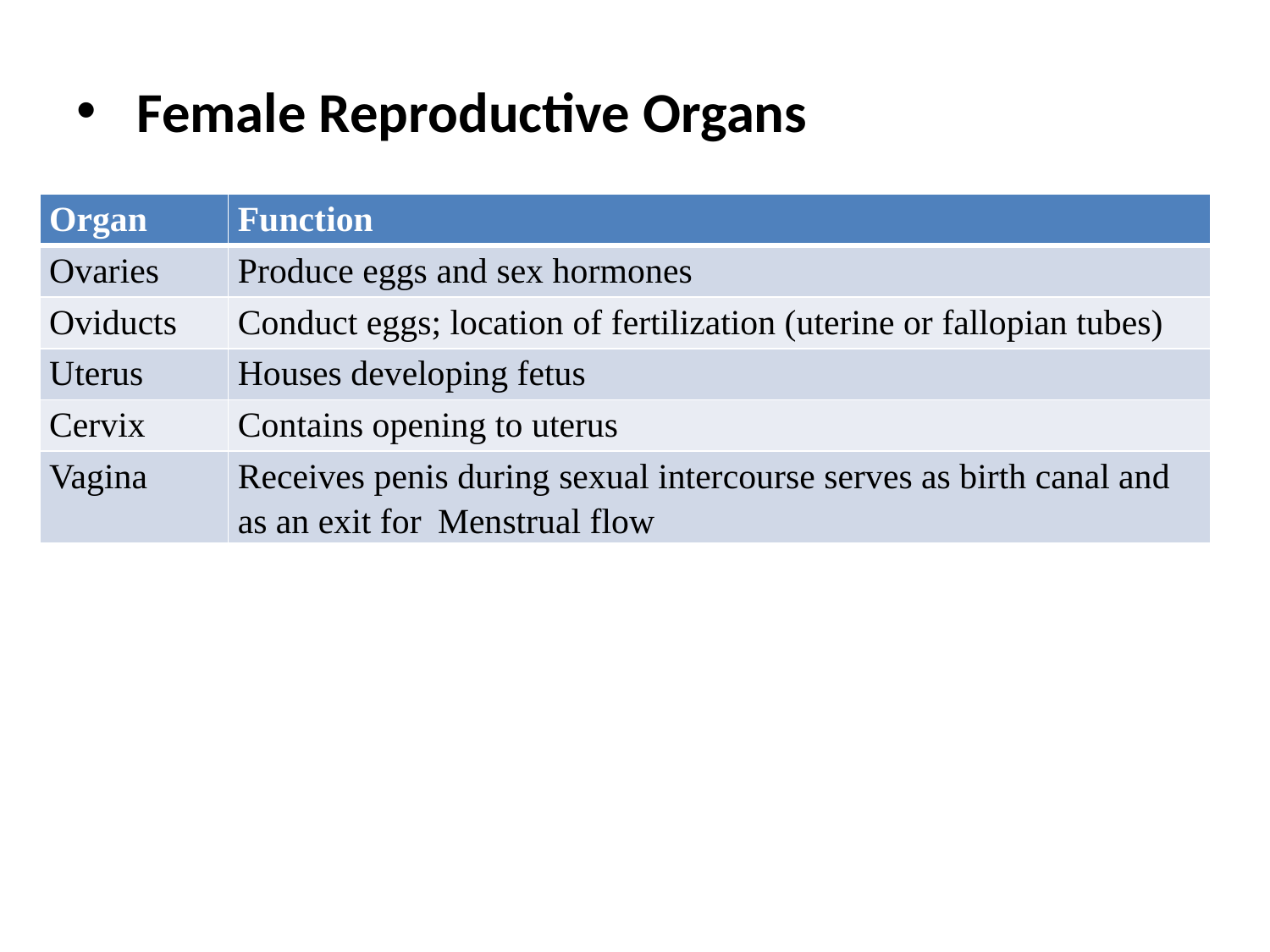

#
 Female Reproductive Organs

| Organ | Function |
| --- | --- |
| Ovaries | Produce eggs and sex hormones |
| Oviducts | Conduct eggs; location of fertilization (uterine or fallopian tubes) |
| Uterus | Houses developing fetus |
| Cervix | Contains opening to uterus |
| Vagina | Receives penis during sexual intercourse serves as birth canal and as an exit for Menstrual flow |